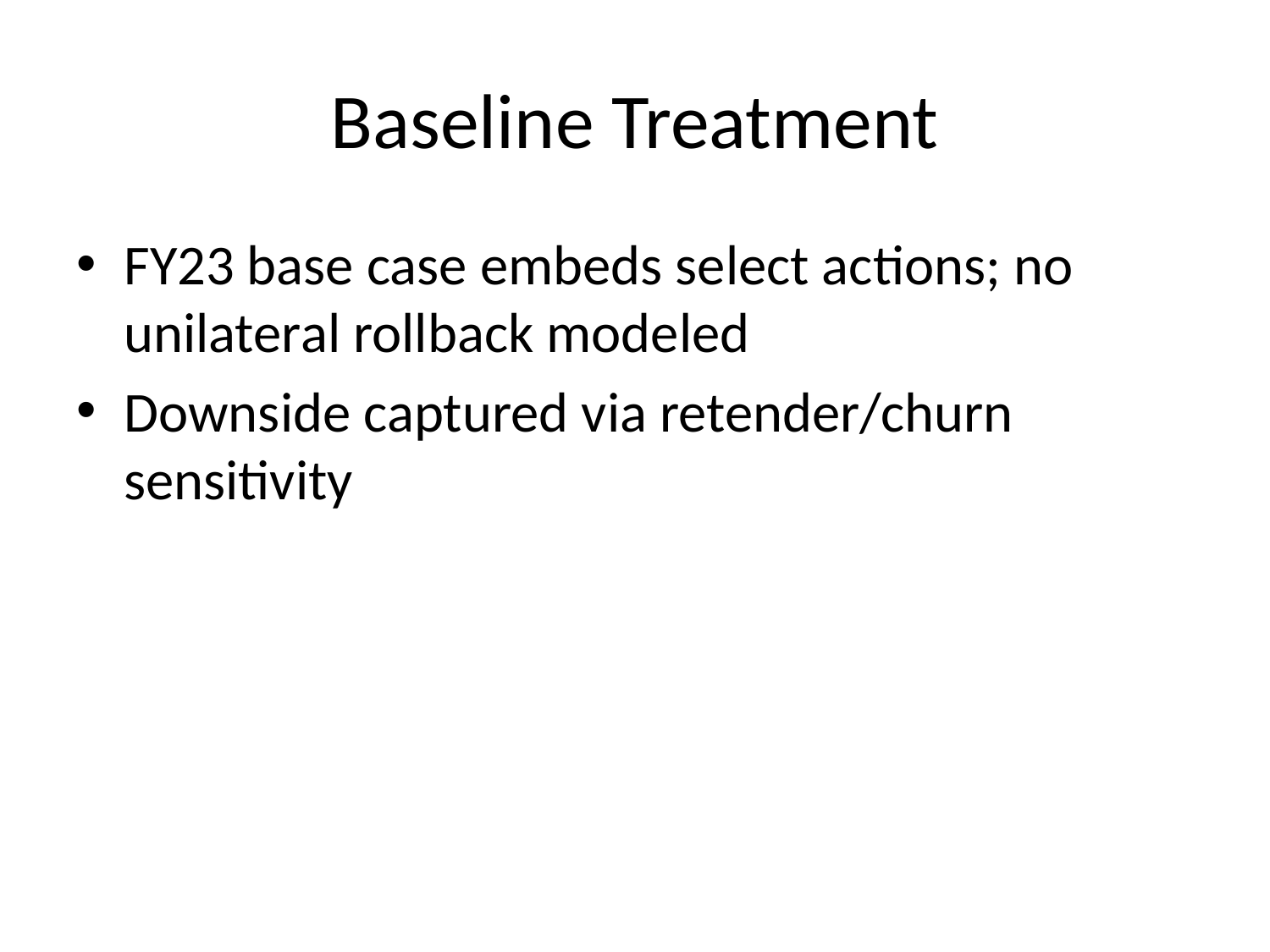

# Baseline Treatment
FY23 base case embeds select actions; no unilateral rollback modeled
Downside captured via retender/churn sensitivity